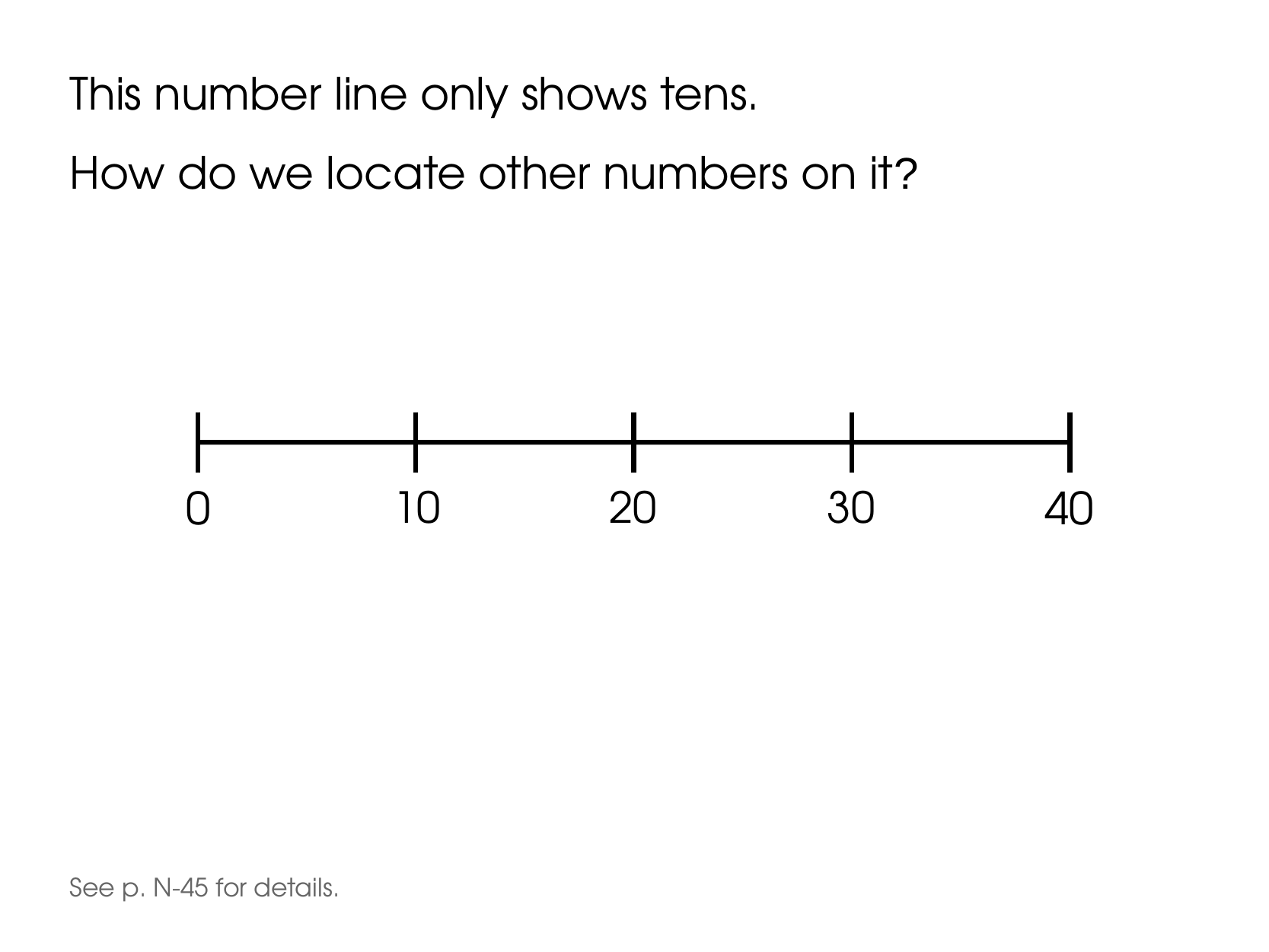

This number line only shows tens.
How do we locate other numbers on it?
0
10
20
30
40
See p. N-45 for details.